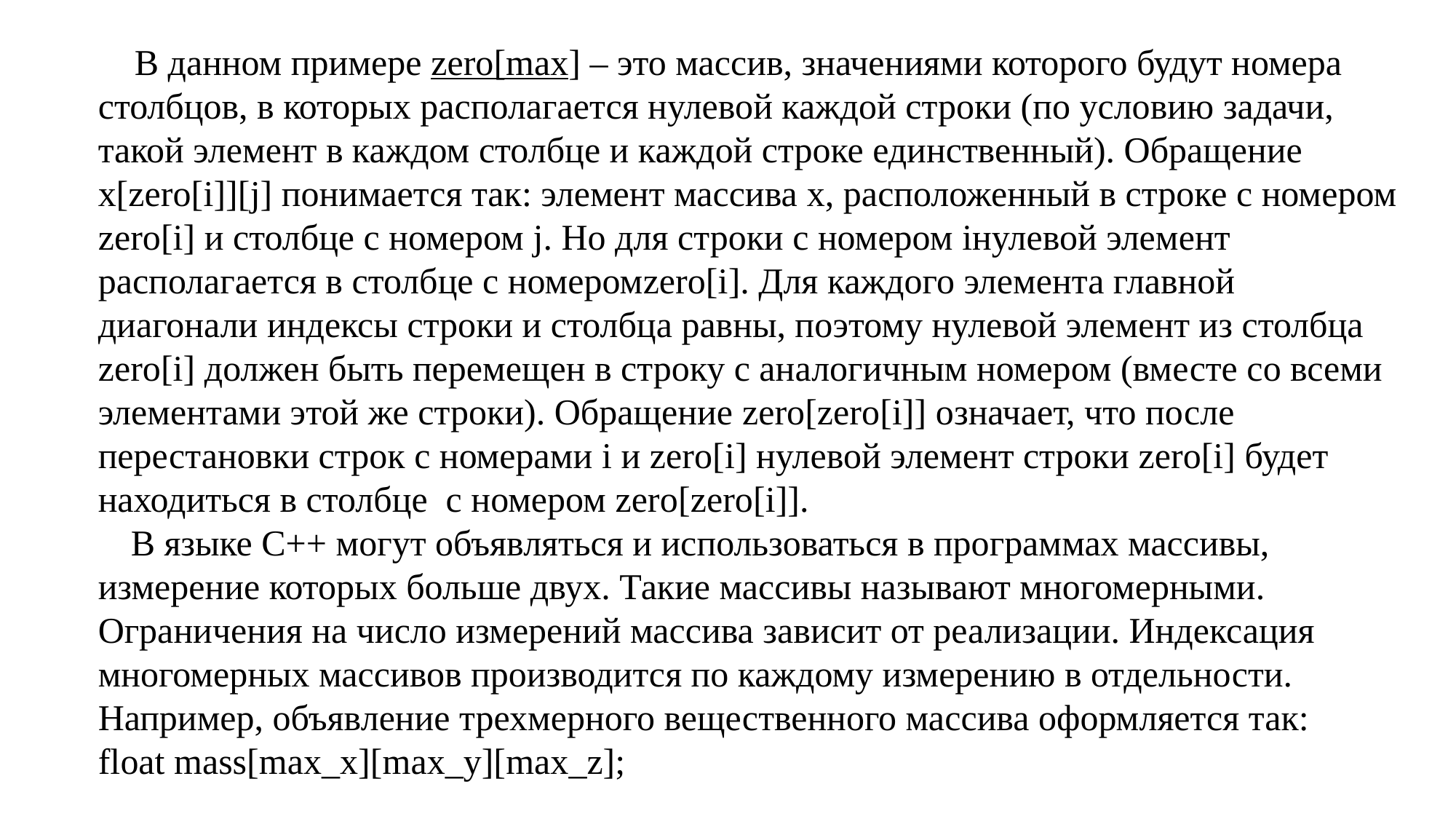

В данном примере zero[max] – это массив, значениями которого будут номера столбцов, в которых располагается нулевой каждой строки (по условию задачи, такой элемент в каждом столбце и каждой строке единственный). Обращение x[zero[i]][j] понимается так: элемент массива x, расположенный в строке с номером zero[i] и столбце с номером j. Но для строки с номером iнулевой элемент располагается в столбце с номеромzero[i]. Для каждого элемента главной диагонали индексы строки и столбца равны, поэтому нулевой элемент из столбца zero[i] должен быть перемещен в строку с аналогичным номером (вместе со всеми элементами этой же строки). Обращение zero[zero[i]] означает, что после перестановки строк с номерами i и zero[i] нулевой элемент строки zero[i] будет находиться в столбце  с номером zero[zero[i]].
    В языке С++ могут объявляться и использоваться в программах массивы, измерение которых больше двух. Такие массивы называют многомерными. Ограничения на число измерений массива зависит от реализации. Индексация многомерных массивов производится по каждому измерению в отдельности. Например, объявление трехмерного вещественного массива оформляется так:
float mass[max_x][max_y][max_z];